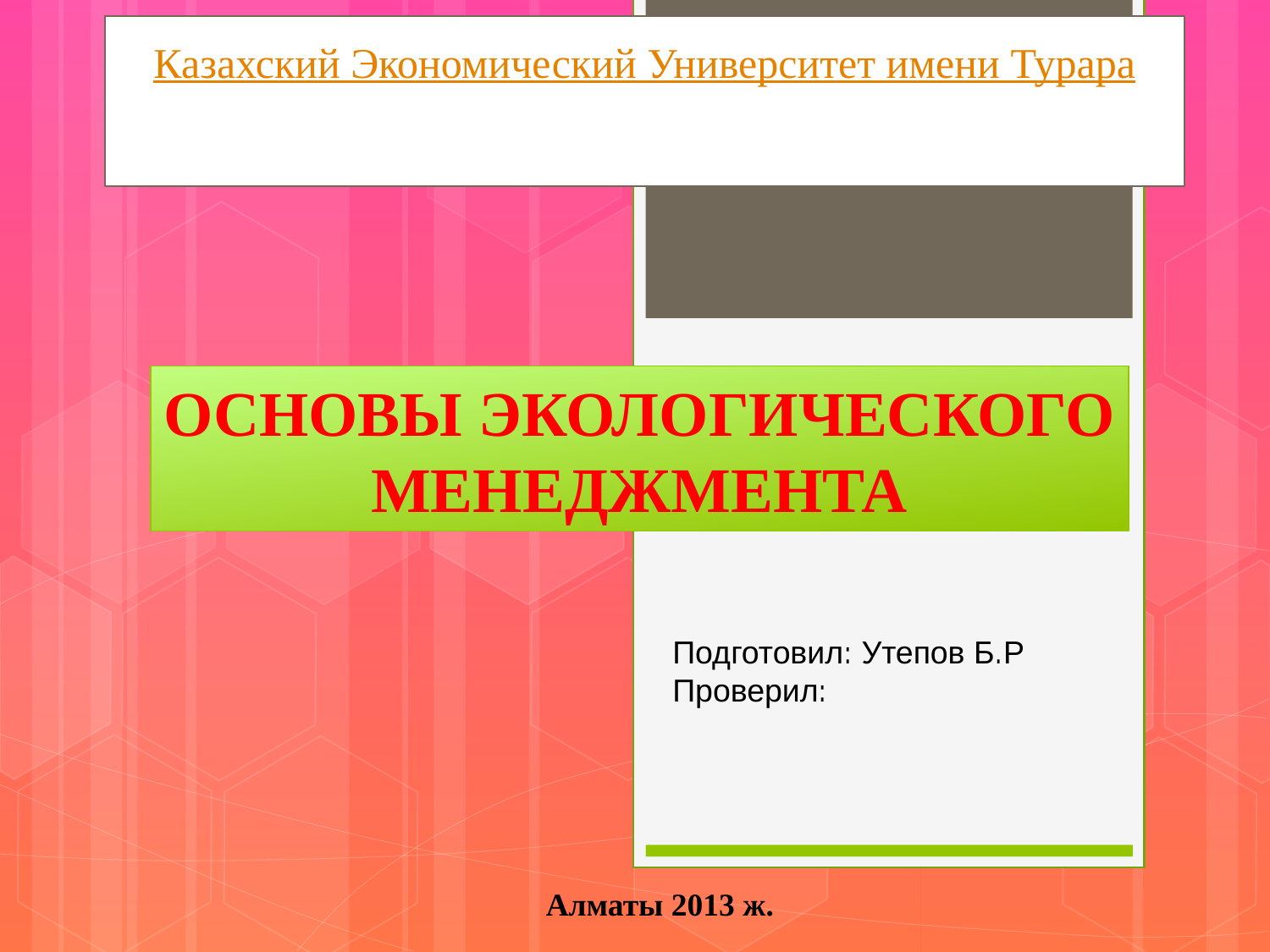

# Казахский Экономический Университет имени Турара Рыскулова
Основы Экологического
менеджмента
Подготовил: Утепов Б.Р
Проверил:
Алматы 2013 ж.